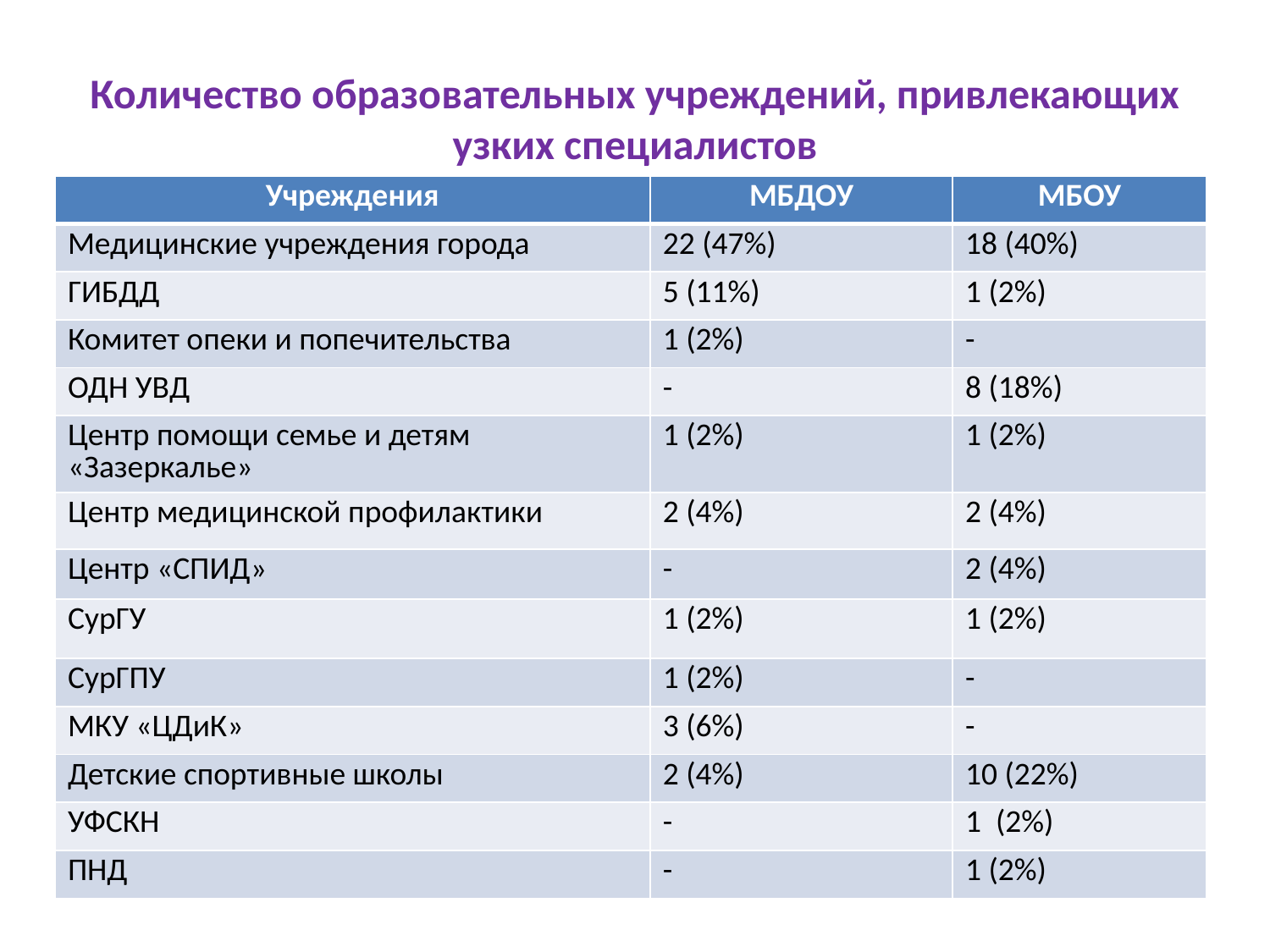

# Количество образовательных учреждений, привлекающих узких специалистов
| Учреждения | МБДОУ | МБОУ |
| --- | --- | --- |
| Медицинские учреждения города | 22 (47%) | 18 (40%) |
| ГИБДД | 5 (11%) | 1 (2%) |
| Комитет опеки и попечительства | 1 (2%) | - |
| ОДН УВД | - | 8 (18%) |
| Центр помощи семье и детям «Зазеркалье» | 1 (2%) | 1 (2%) |
| Центр медицинской профилактики | 2 (4%) | 2 (4%) |
| Центр «СПИД» | - | 2 (4%) |
| СурГУ | 1 (2%) | 1 (2%) |
| СурГПУ | 1 (2%) | - |
| МКУ «ЦДиК» | 3 (6%) | - |
| Детские спортивные школы | 2 (4%) | 10 (22%) |
| УФСКН | - | 1 (2%) |
| ПНД | - | 1 (2%) |